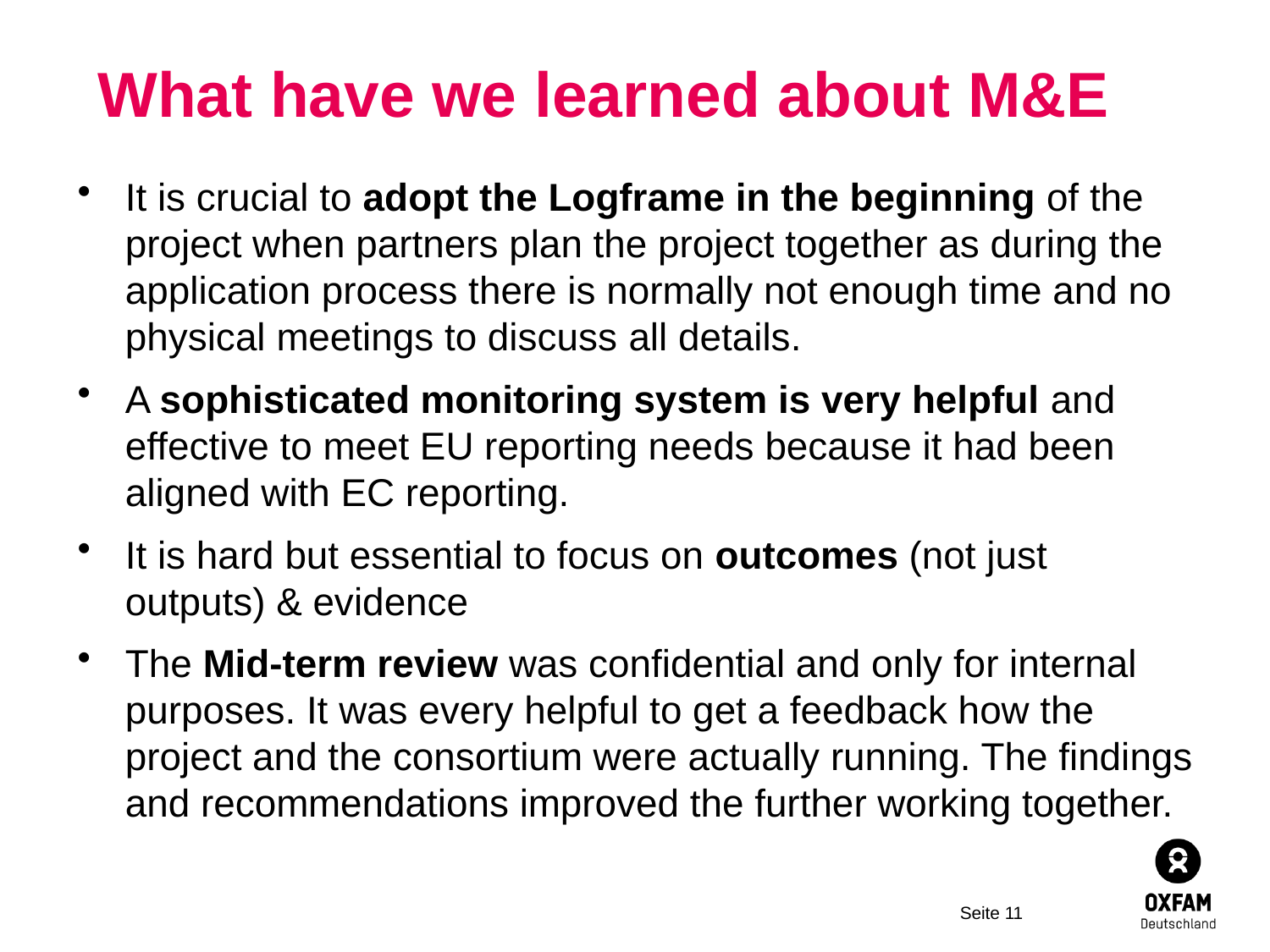

# What have we learned about M&E
It is crucial to adopt the Logframe in the beginning of the project when partners plan the project together as during the application process there is normally not enough time and no physical meetings to discuss all details.
A sophisticated monitoring system is very helpful and effective to meet EU reporting needs because it had been aligned with EC reporting.
It is hard but essential to focus on outcomes (not just outputs) & evidence
The Mid-term review was confidential and only for internal purposes. It was every helpful to get a feedback how the project and the consortium were actually running. The findings and recommendations improved the further working together.